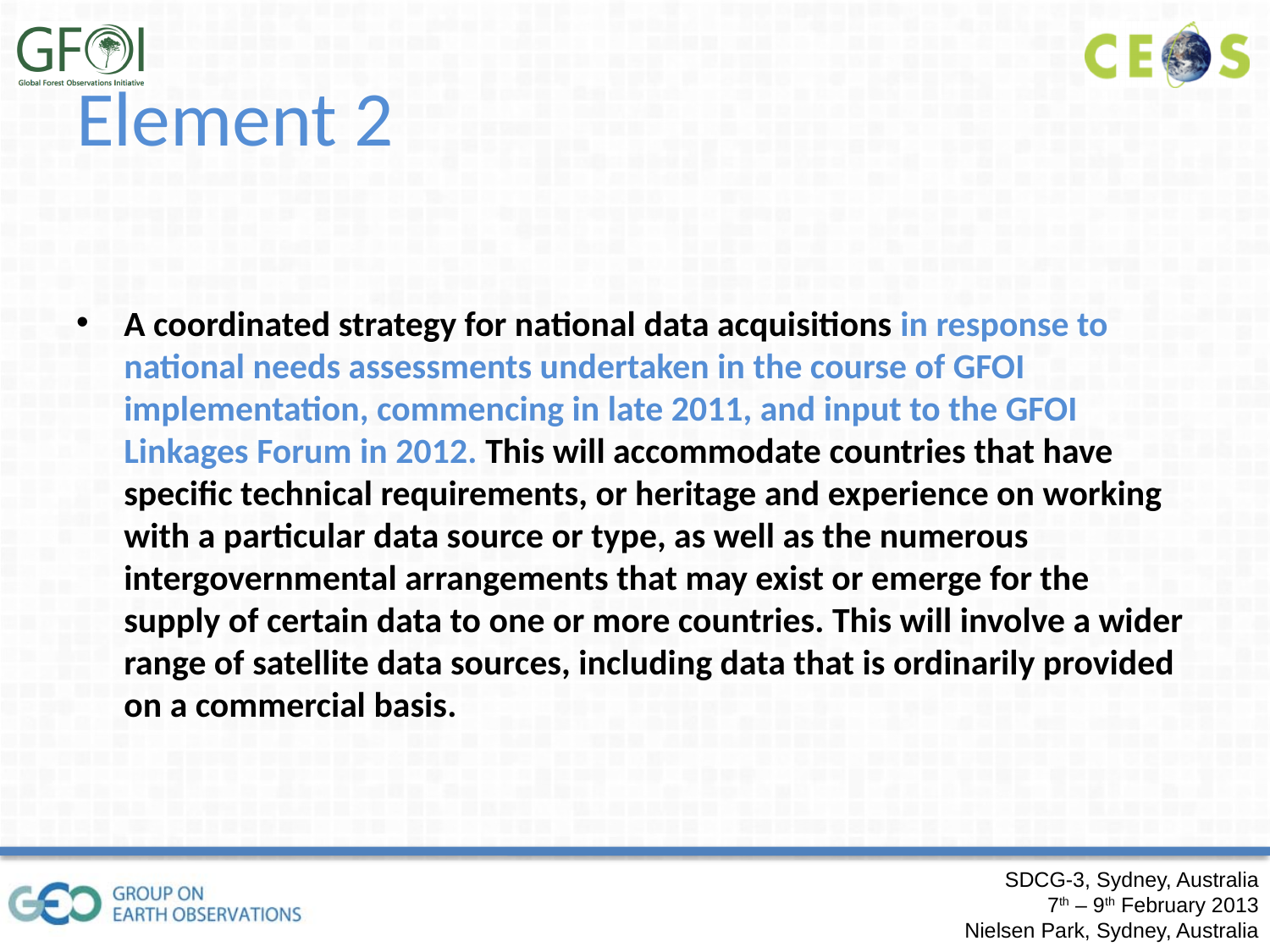

# Element 2
A coordinated strategy for national data acquisitions in response to national needs assessments undertaken in the course of GFOI implementation, commencing in late 2011, and input to the GFOI Linkages Forum in 2012. This will accommodate countries that have specific technical requirements, or heritage and experience on working with a particular data source or type, as well as the numerous intergovernmental arrangements that may exist or emerge for the supply of certain data to one or more countries. This will involve a wider range of satellite data sources, including data that is ordinarily provided on a commercial basis.